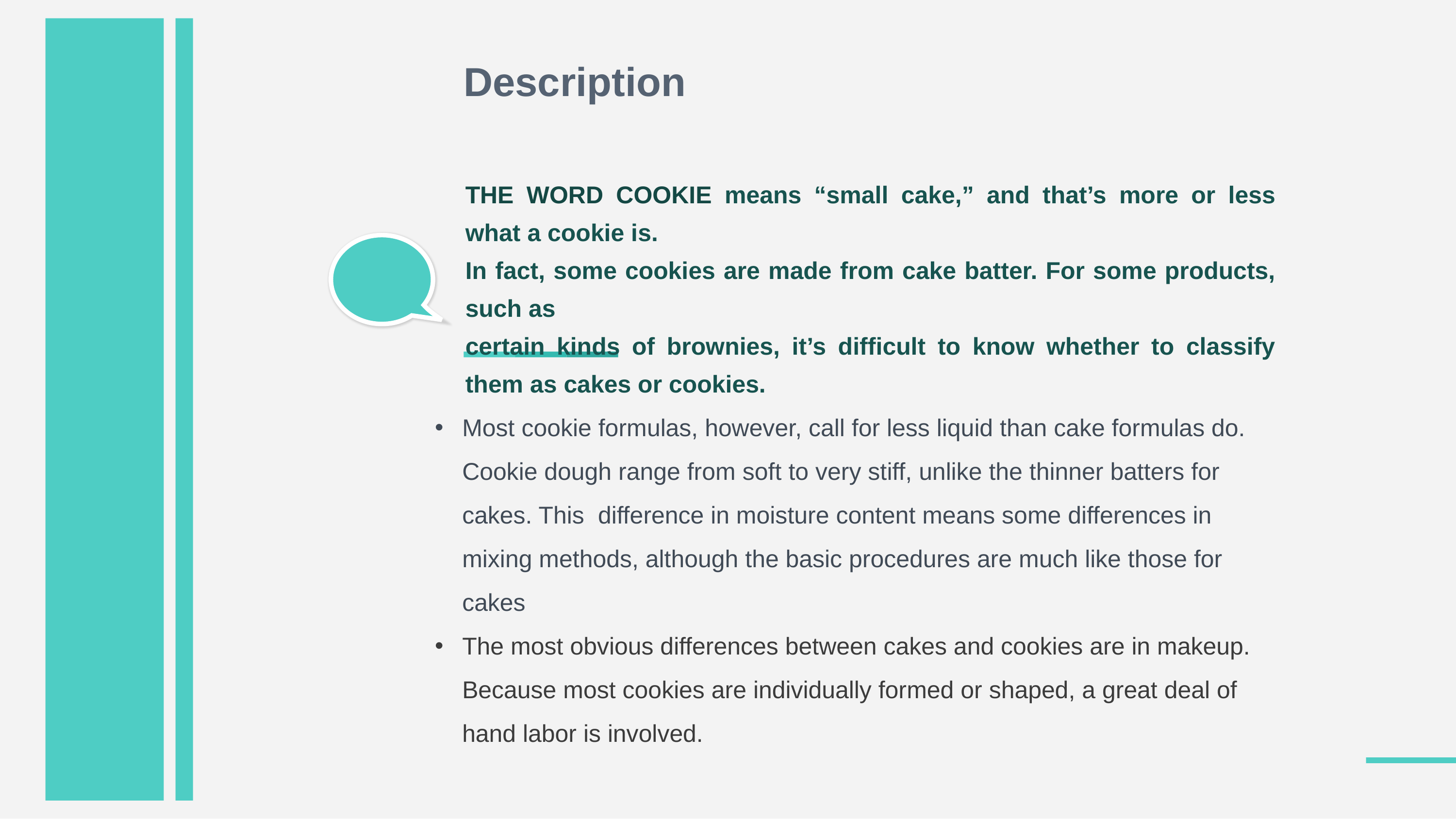

Description
THE WORD COOKIE means “small cake,” and that’s more or less what a cookie is.
In fact, some cookies are made from cake batter. For some products, such as
certain kinds of brownies, it’s difficult to know whether to classify them as cakes or cookies.
Most cookie formulas, however, call for less liquid than cake formulas do. Cookie dough range from soft to very stiff, unlike the thinner batters for cakes. This  difference in moisture content means some differences in mixing methods, although the basic procedures are much like those for cakes
The most obvious differences between cakes and cookies are in makeup. Because most cookies are individually formed or shaped, a great deal of hand labor is involved.